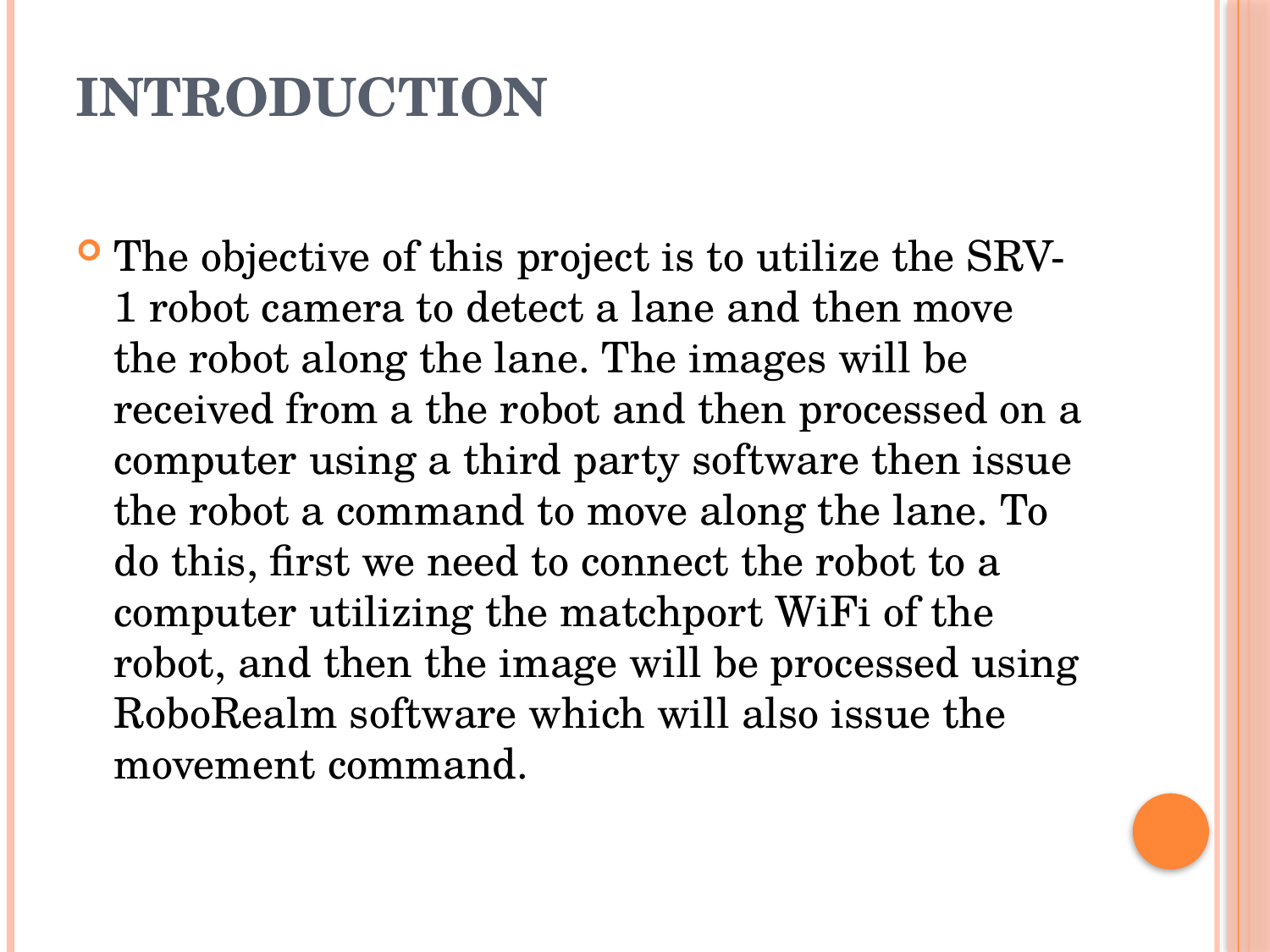

# Introduction
The objective of this project is to utilize the SRV-1 robot camera to detect a lane and then move the robot along the lane. The images will be received from a the robot and then processed on a computer using a third party software then issue the robot a command to move along the lane. To do this, first we need to connect the robot to a computer utilizing the matchport WiFi of the robot, and then the image will be processed using RoboRealm software which will also issue the movement command.